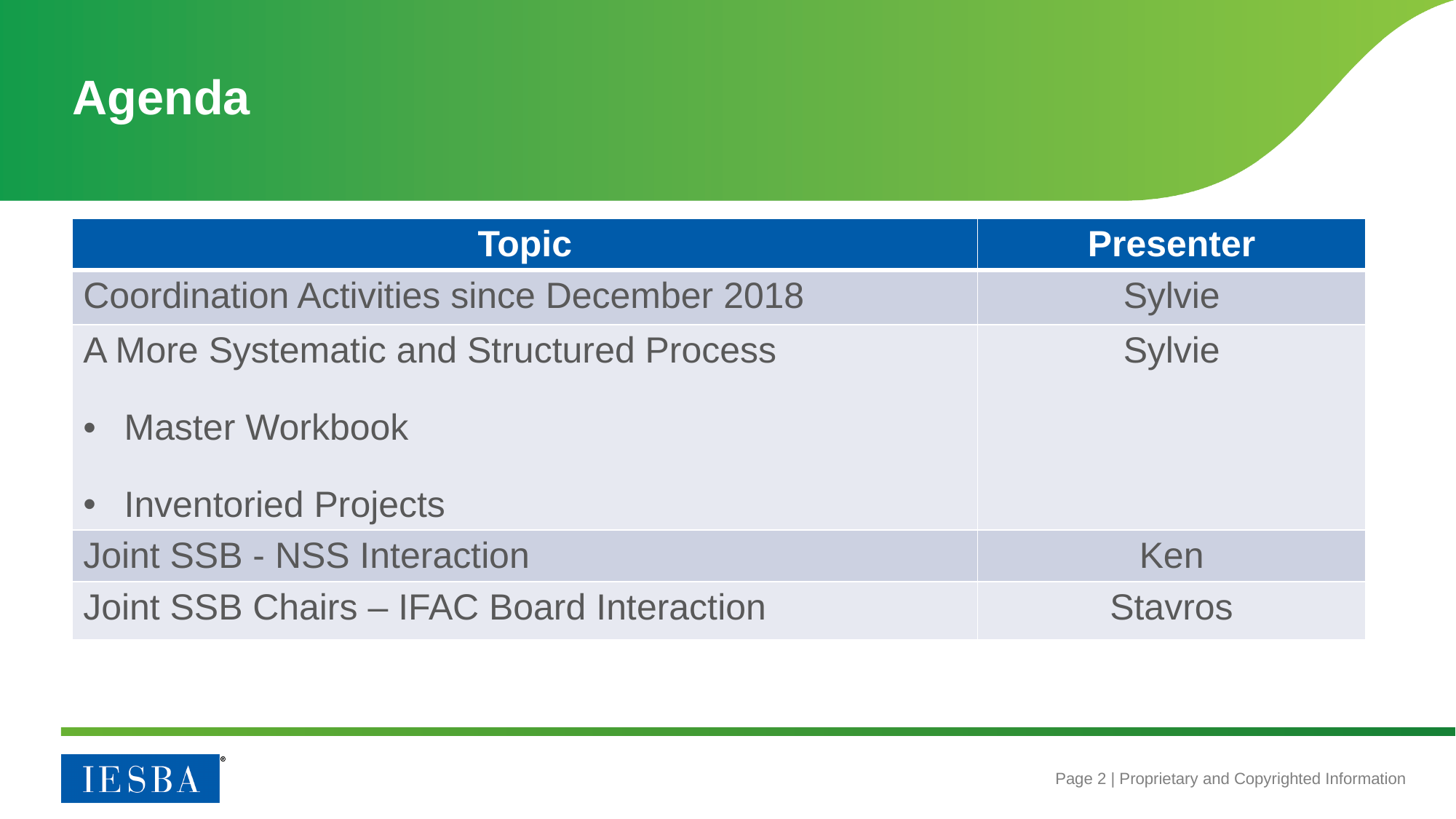

# Agenda
| Topic | Presenter |
| --- | --- |
| Coordination Activities since December 2018 | Sylvie |
| A More Systematic and Structured Process Master Workbook Inventoried Projects | Sylvie |
| Joint SSB - NSS Interaction | Ken |
| Joint SSB Chairs – IFAC Board Interaction | Stavros |